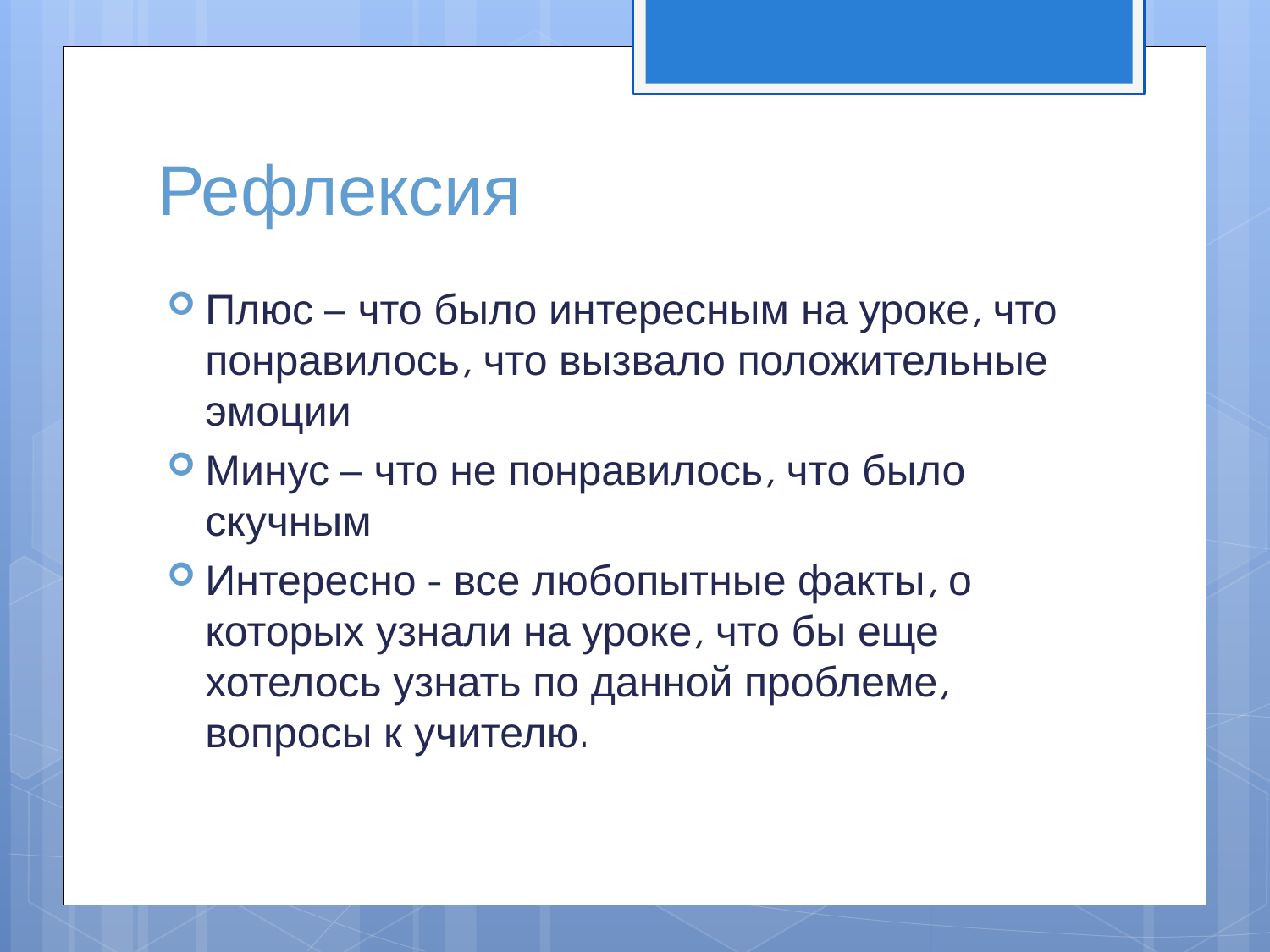

# Рефлексия
Плюс – что было интересным на уроке, что понравилось, что вызвало положительные эмоции
Минус – что не понравилось, что было скучным
Интересно - все любопытные факты, о которых узнали на уроке, что бы еще хотелось узнать по данной проблеме, вопросы к учителю.